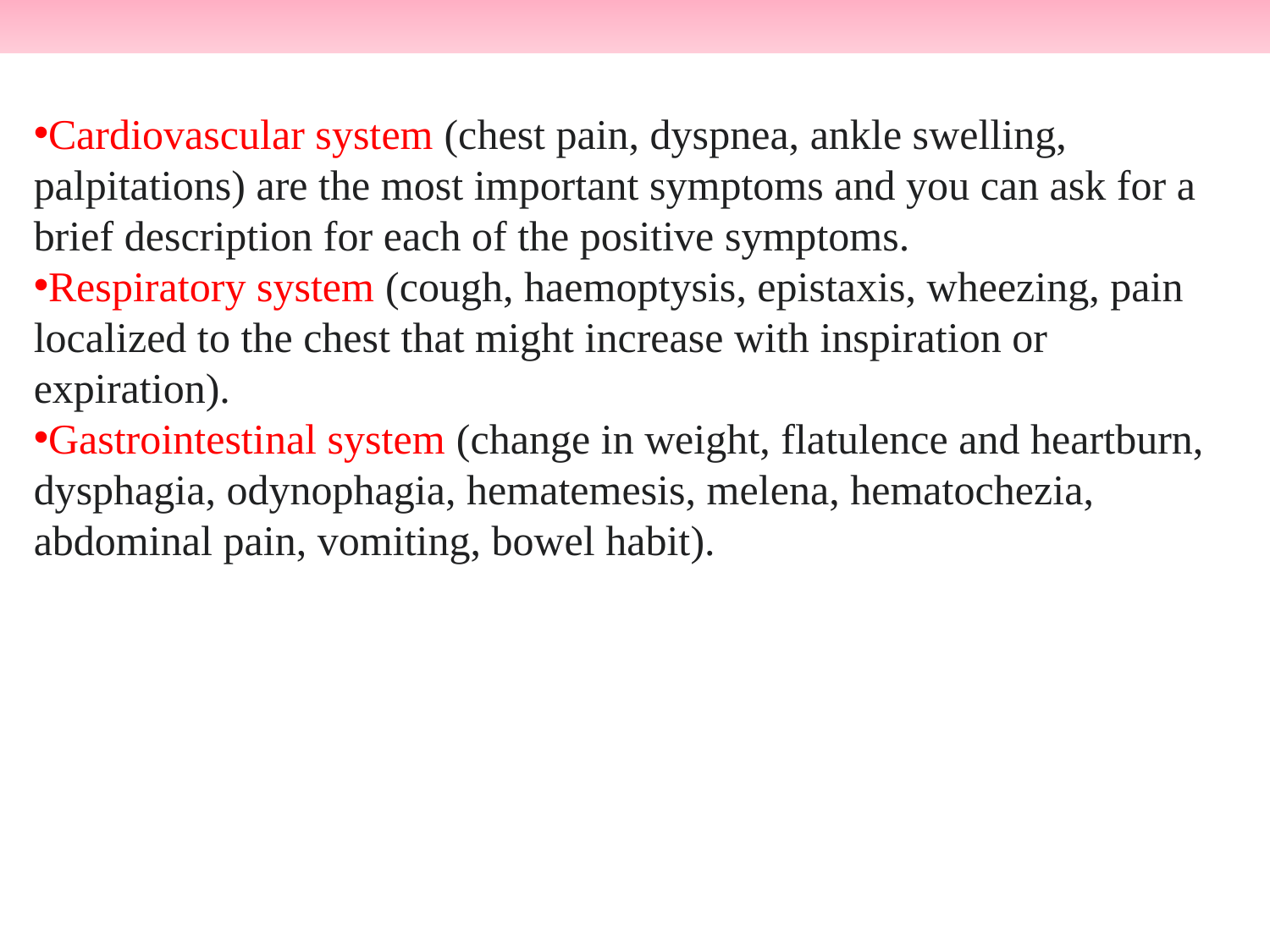

Cardiovascular system (chest pain, dyspnea, ankle swelling, palpitations) are the most important symptoms and you can ask for a brief description for each of the positive symptoms.
Respiratory system (cough, haemoptysis, epistaxis, wheezing, pain localized to the chest that might increase with inspiration or expiration).
Gastrointestinal system (change in weight, flatulence and heartburn, dysphagia, odynophagia, hematemesis, melena, hematochezia, abdominal pain, vomiting, bowel habit).